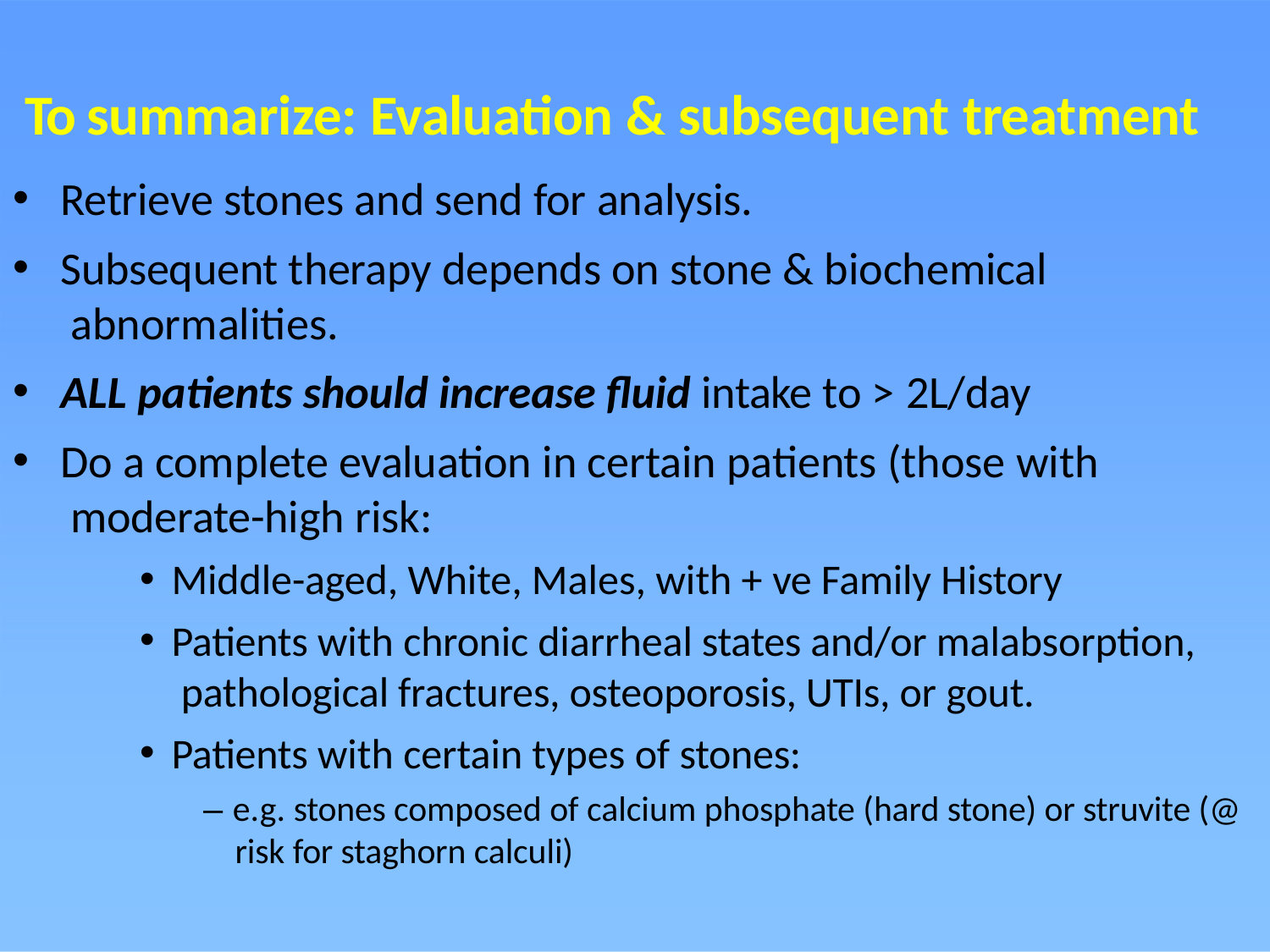

# To summarize: Evaluation & subsequent treatment
Retrieve stones and send for analysis.
Subsequent therapy depends on stone & biochemical  abnormalities.
ALL patients should increase fluid intake to > 2L/day
Do a complete evaluation in certain patients (those with  moderate-high risk:
Middle-aged, White, Males, with + ve Family History
Patients with chronic diarrheal states and/or malabsorption,  pathological fractures, osteoporosis, UTIs, or gout.
Patients with certain types of stones:
– e.g. stones composed of calcium phosphate (hard stone) or struvite (@  risk for staghorn calculi)